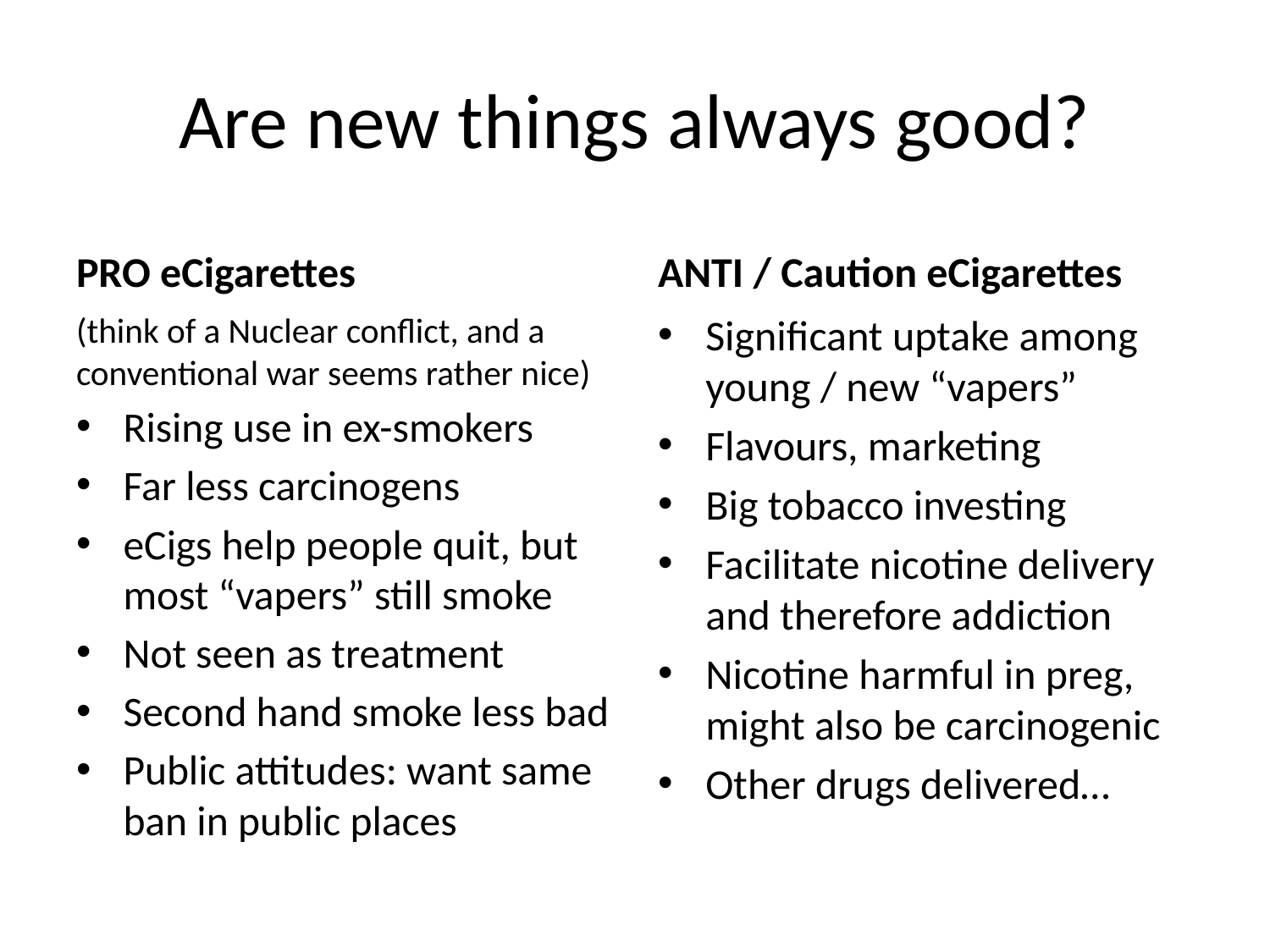

# Are new things always good?
PRO eCigarettes
ANTI / Caution eCigarettes
(think of a Nuclear conflict, and a conventional war seems rather nice)
Rising use in ex-smokers
Far less carcinogens
eCigs help people quit, but most “vapers” still smoke
Not seen as treatment
Second hand smoke less bad
Public attitudes: want same ban in public places
Significant uptake among young / new “vapers”
Flavours, marketing
Big tobacco investing
Facilitate nicotine delivery and therefore addiction
Nicotine harmful in preg, might also be carcinogenic
Other drugs delivered…